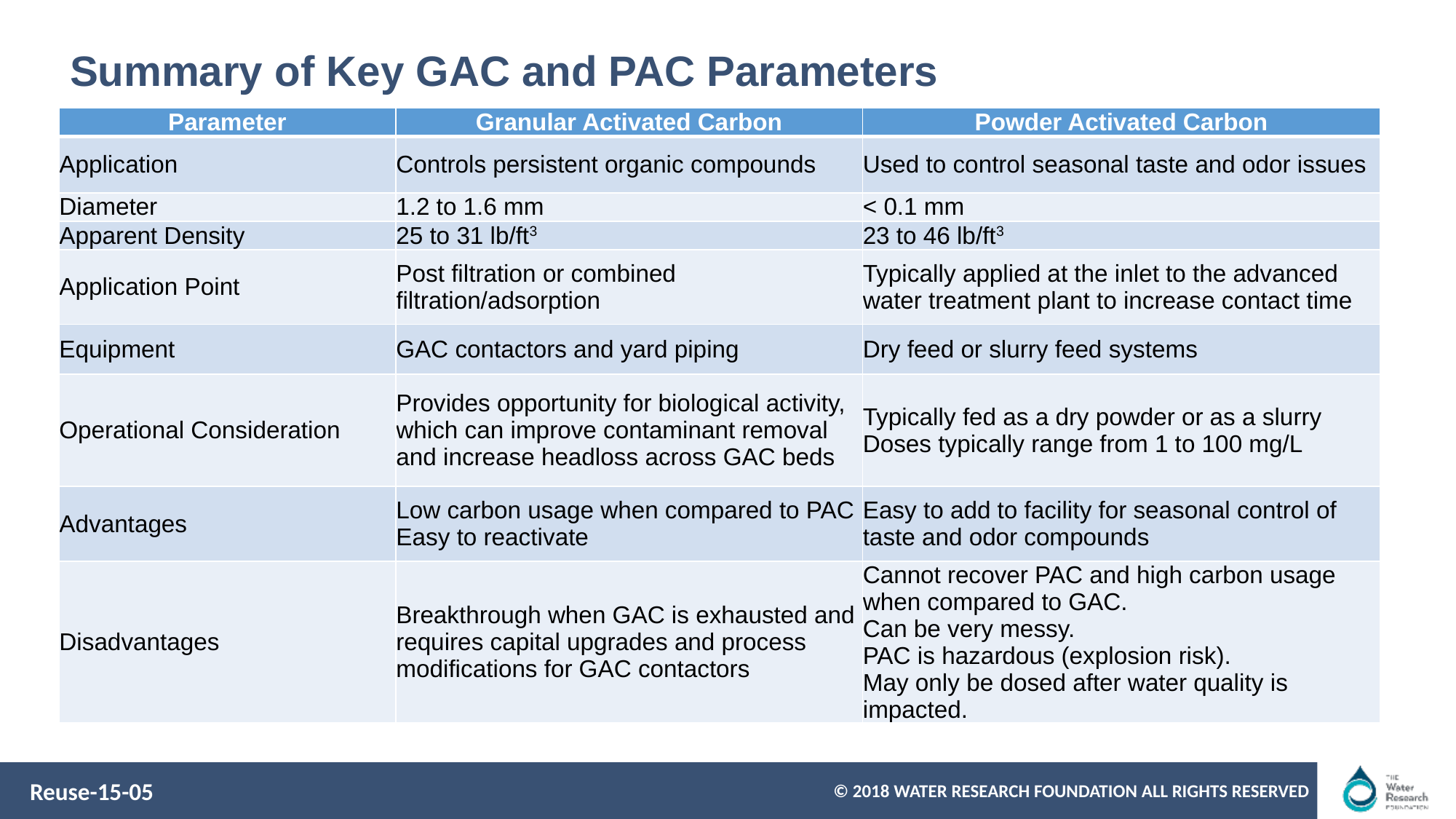

# Summary of Key GAC and PAC Parameters
| Parameter | Granular Activated Carbon | Powder Activated Carbon |
| --- | --- | --- |
| Application | Controls persistent organic compounds | Used to control seasonal taste and odor issues |
| Diameter | 1.2 to 1.6 mm | < 0.1 mm |
| Apparent Density | 25 to 31 lb/ft3 | 23 to 46 lb/ft3 |
| Application Point | Post filtration or combined filtration/adsorption | Typically applied at the inlet to the advanced water treatment plant to increase contact time |
| Equipment | GAC contactors and yard piping | Dry feed or slurry feed systems |
| Operational Consideration | Provides opportunity for biological activity, which can improve contaminant removal and increase headloss across GAC beds | Typically fed as a dry powder or as a slurry Doses typically range from 1 to 100 mg/L |
| Advantages | Low carbon usage when compared to PAC Easy to reactivate | Easy to add to facility for seasonal control of taste and odor compounds |
| Disadvantages | Breakthrough when GAC is exhausted and requires capital upgrades and process modifications for GAC contactors | Cannot recover PAC and high carbon usage when compared to GAC. Can be very messy. PAC is hazardous (explosion risk). May only be dosed after water quality is impacted. |